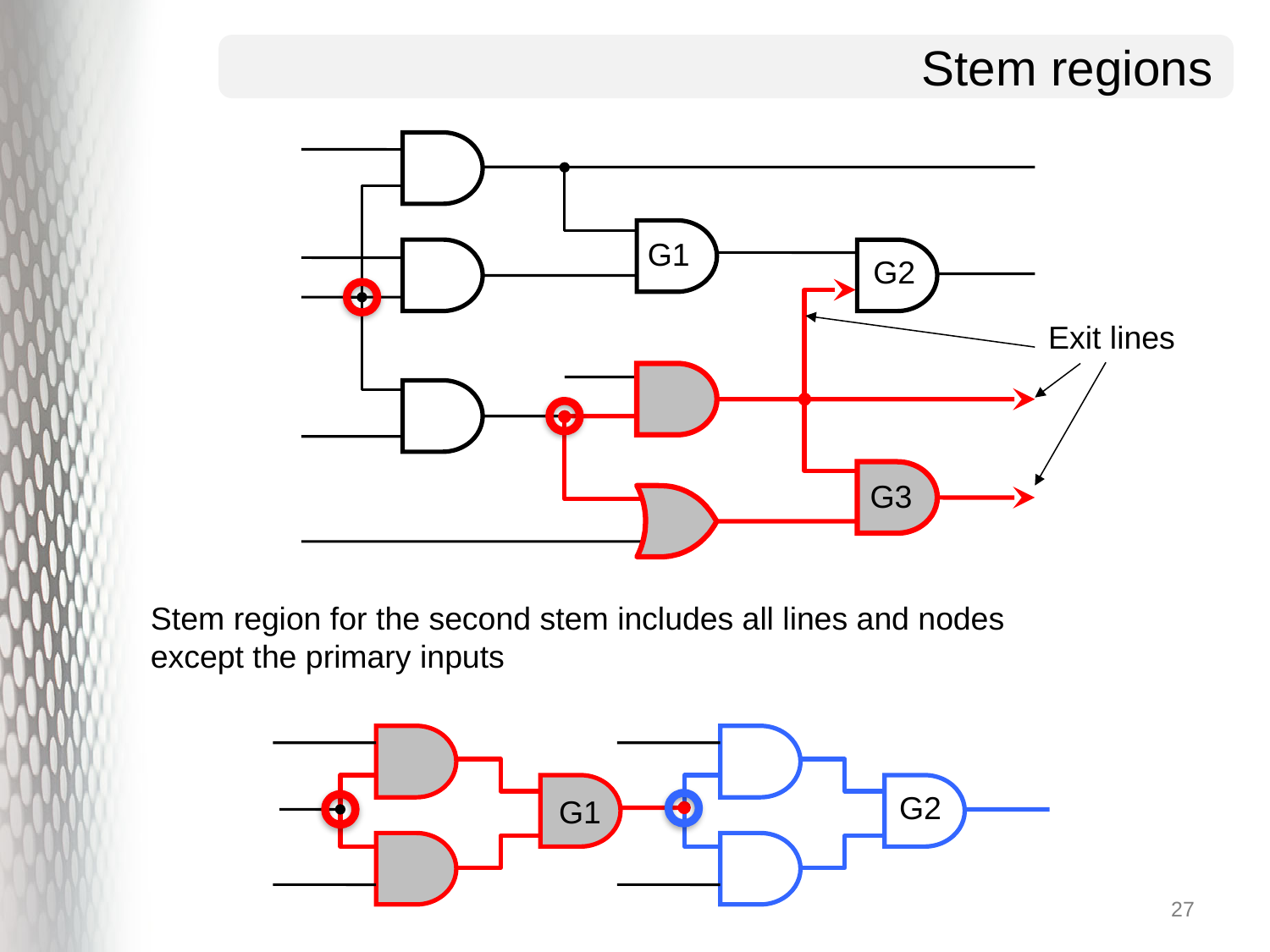

# Stem regions

G1

G2

Exit lines

G3

Stem region for the second stem includes all lines and nodes except the primary inputs

G2
G1